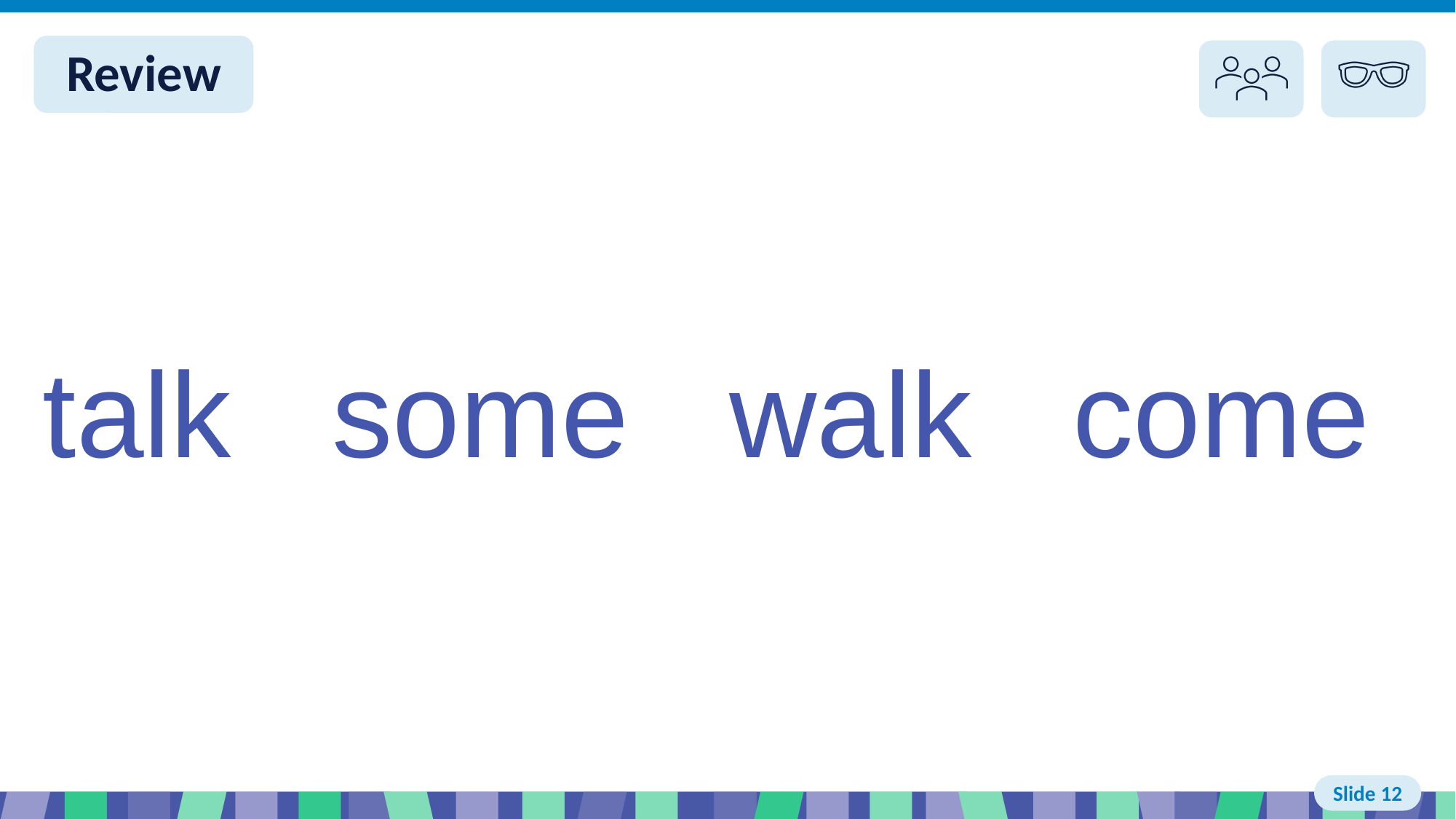

# Slide 12 Review You do
talk   some   walk   come